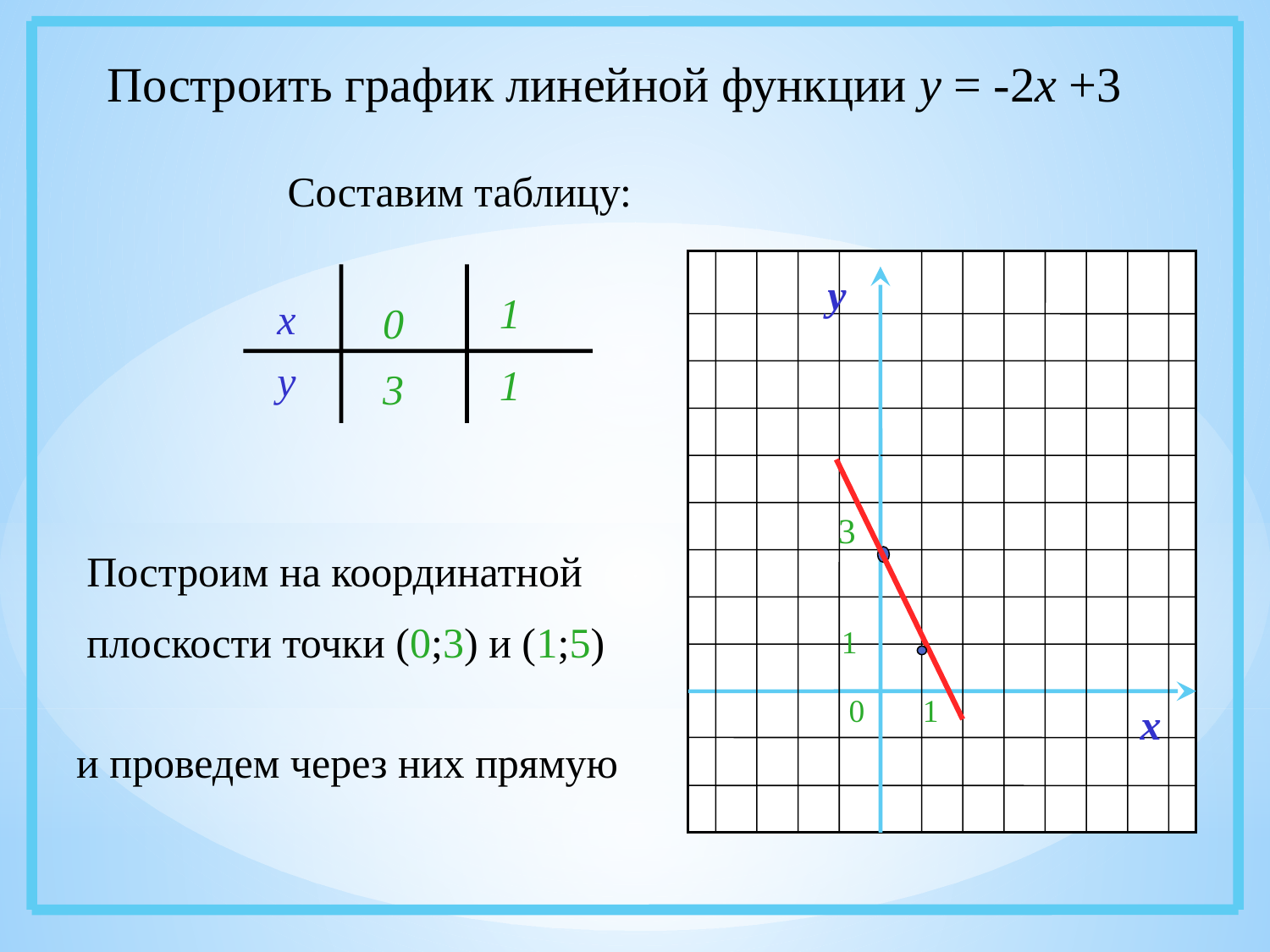

Построить график линейной функции у = -2х +3

Составим таблицу:

у

3

1

0
1

х

03
х
у
1
1

Построим на координатной плоскости точки (0;3) и (1;5)

и проведем через них прямую